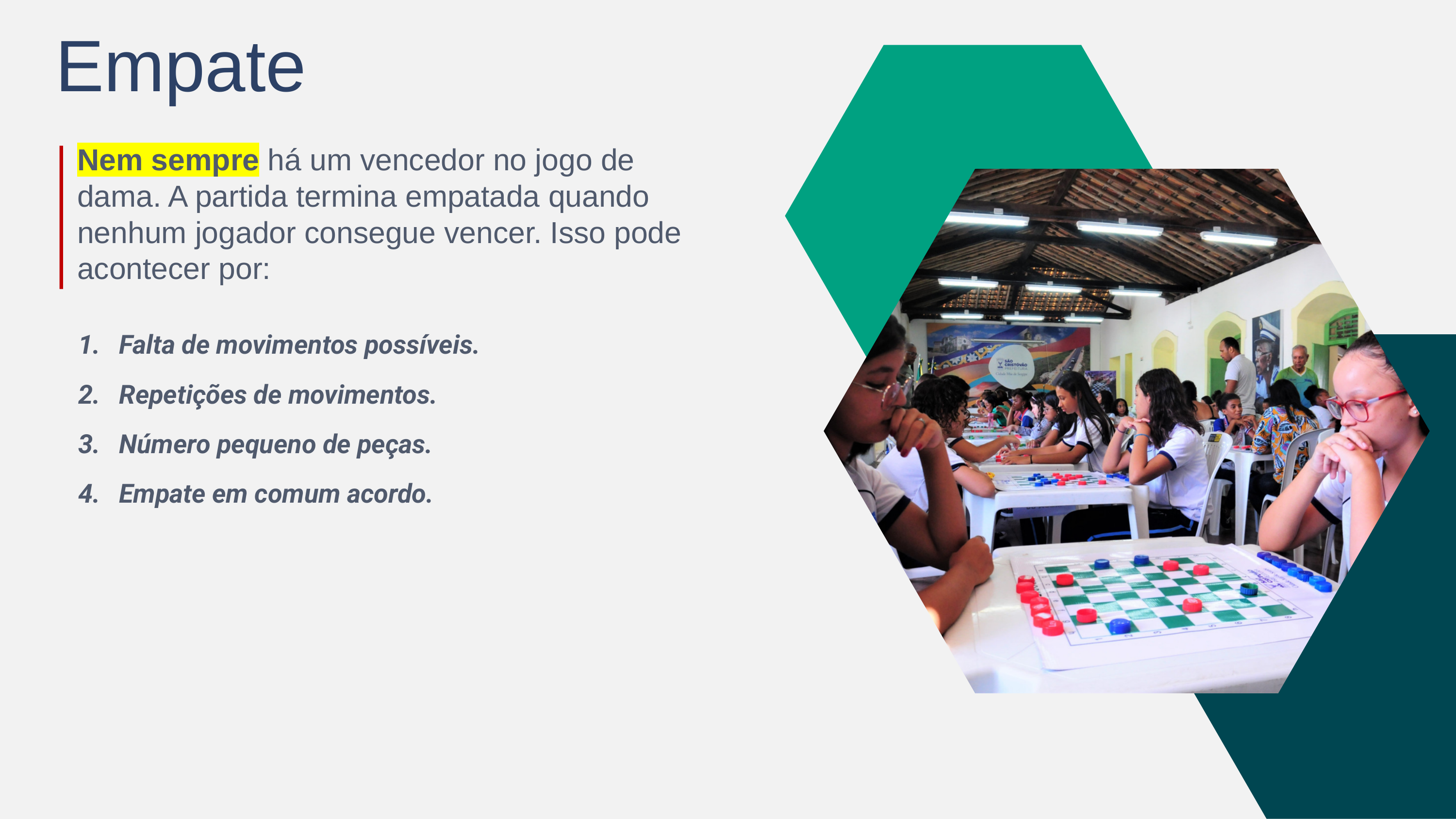

Empate .

Nem sempre há um vencedor no jogo de dama. A partida termina empatada quando nenhum jogador consegue vencer. Isso pode acontecer por:

Falta de movimentos possíveis.
Repetições de movimentos.
Número pequeno de peças.
Empate em comum acordo.